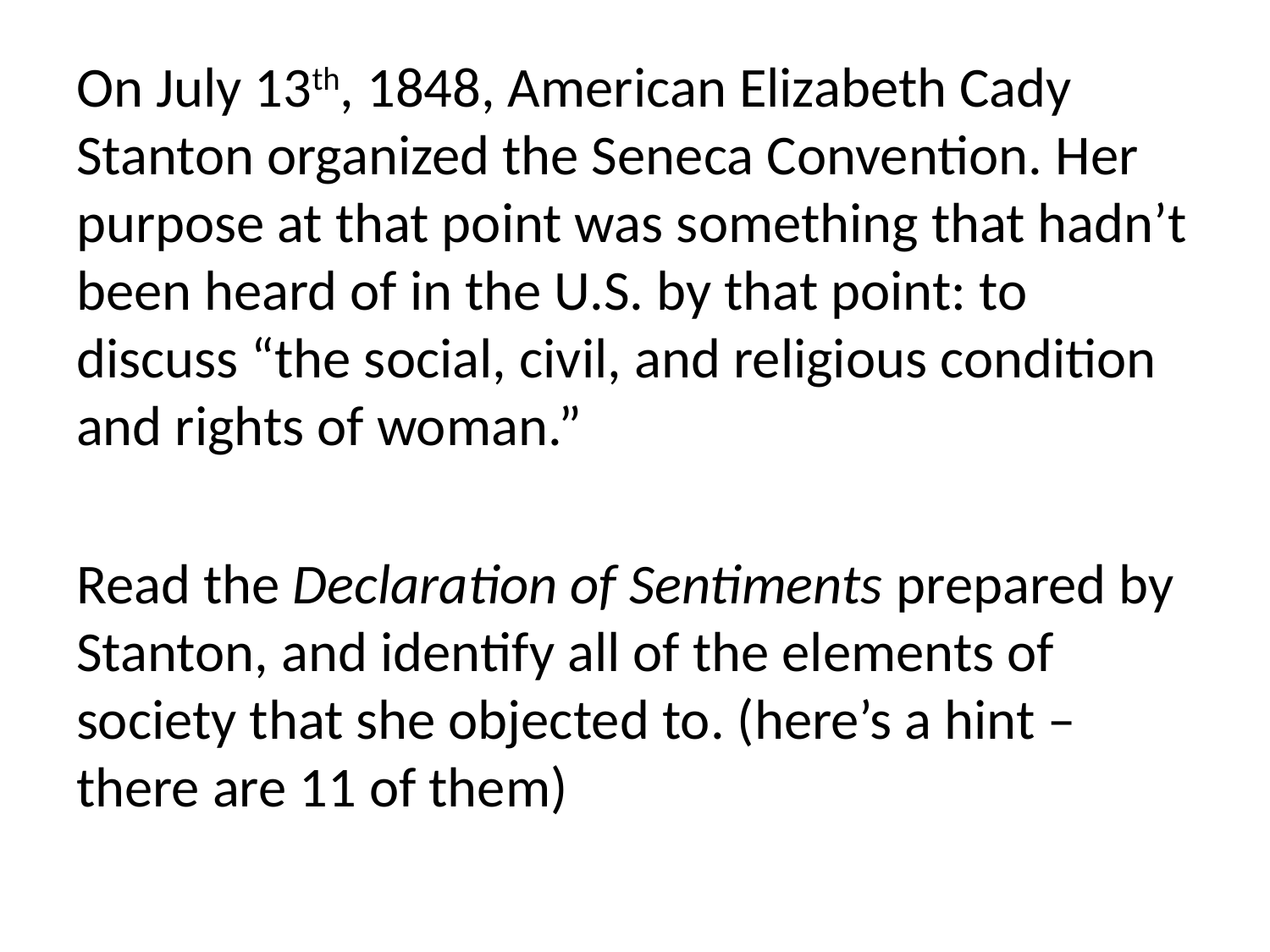

#
On July 13th, 1848, American Elizabeth Cady Stanton organized the Seneca Convention. Her purpose at that point was something that hadn’t been heard of in the U.S. by that point: to discuss “the social, civil, and religious condition and rights of woman.”

Read the Declaration of Sentiments prepared by Stanton, and identify all of the elements of society that she objected to. (here’s a hint – there are 11 of them)